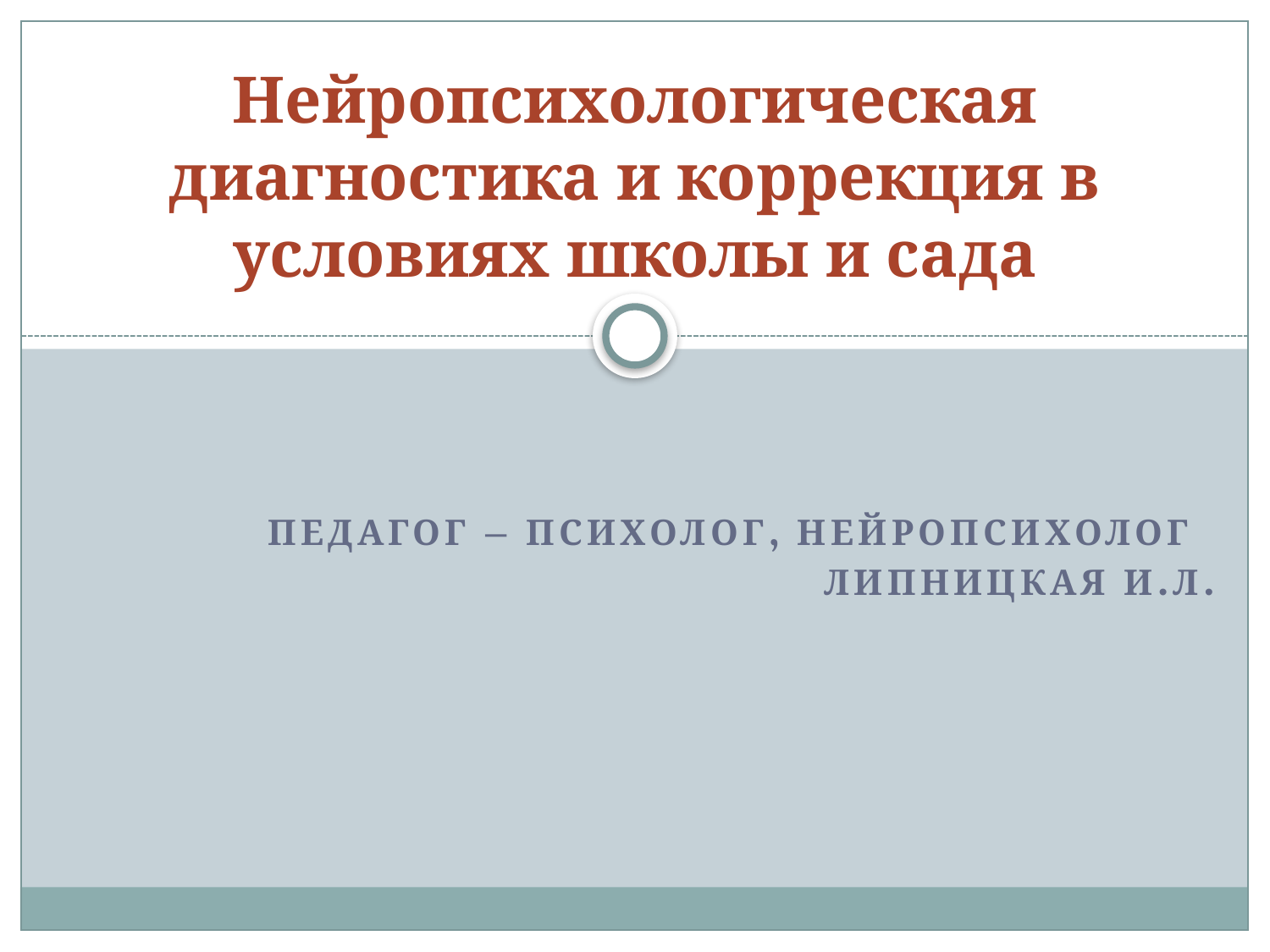

# Нейропсихологическая диагностика и коррекция в условиях школы и сада

Педагог – психолог, нейропсихолог
Липницкая И.Л.